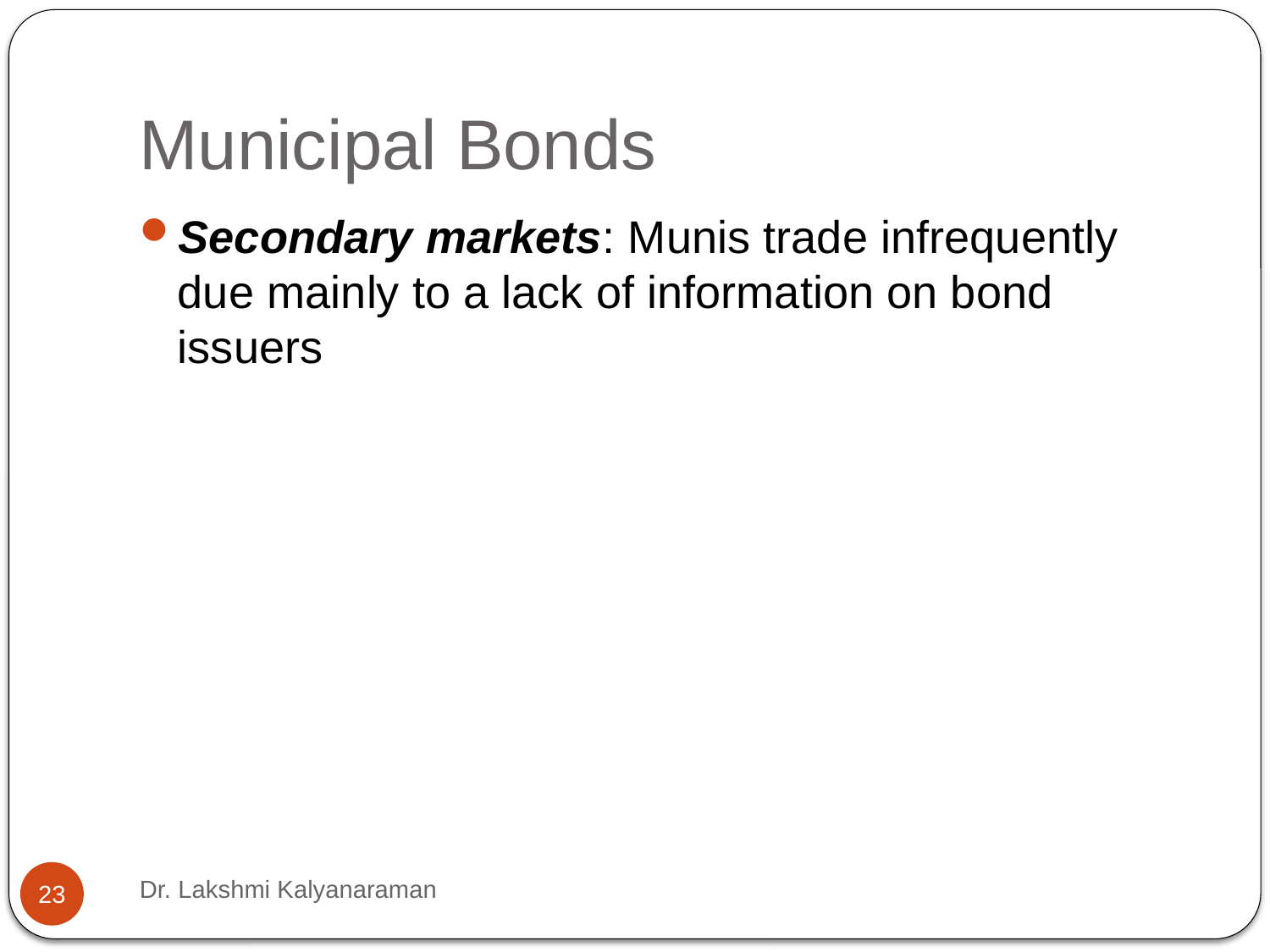

# Municipal Bonds
Secondary markets: Munis trade infrequently due mainly to a lack of information on bond issuers

Dr. Lakshmi Kalyanaraman
23